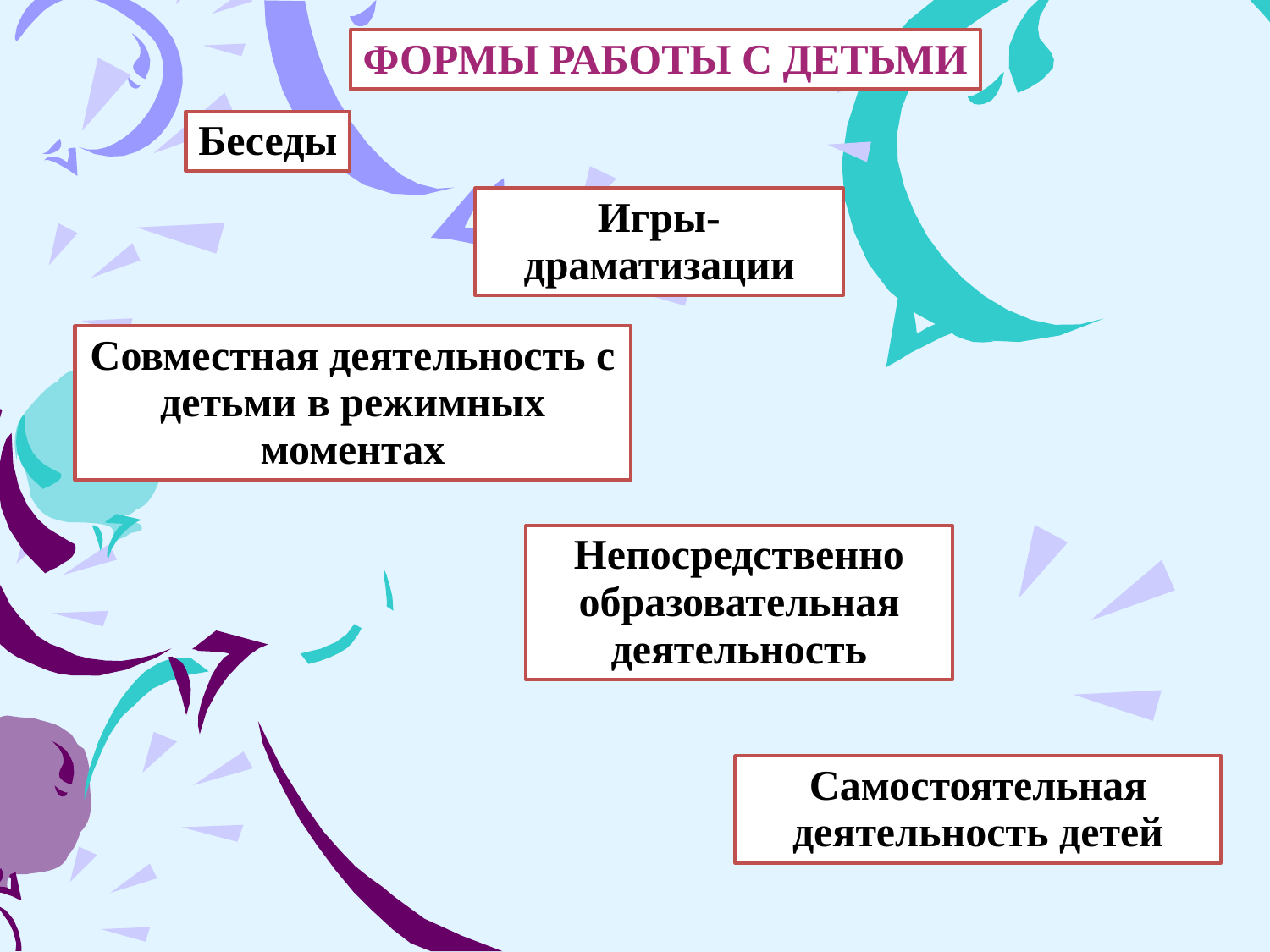

ФОРМЫ РАБОТЫ С ДЕТЬМИ
Беседы
Игры-драматизации
Совместная деятельность с детьми в режимных моментах
Непосредственно образовательная деятельность
Самостоятельная деятельность детей